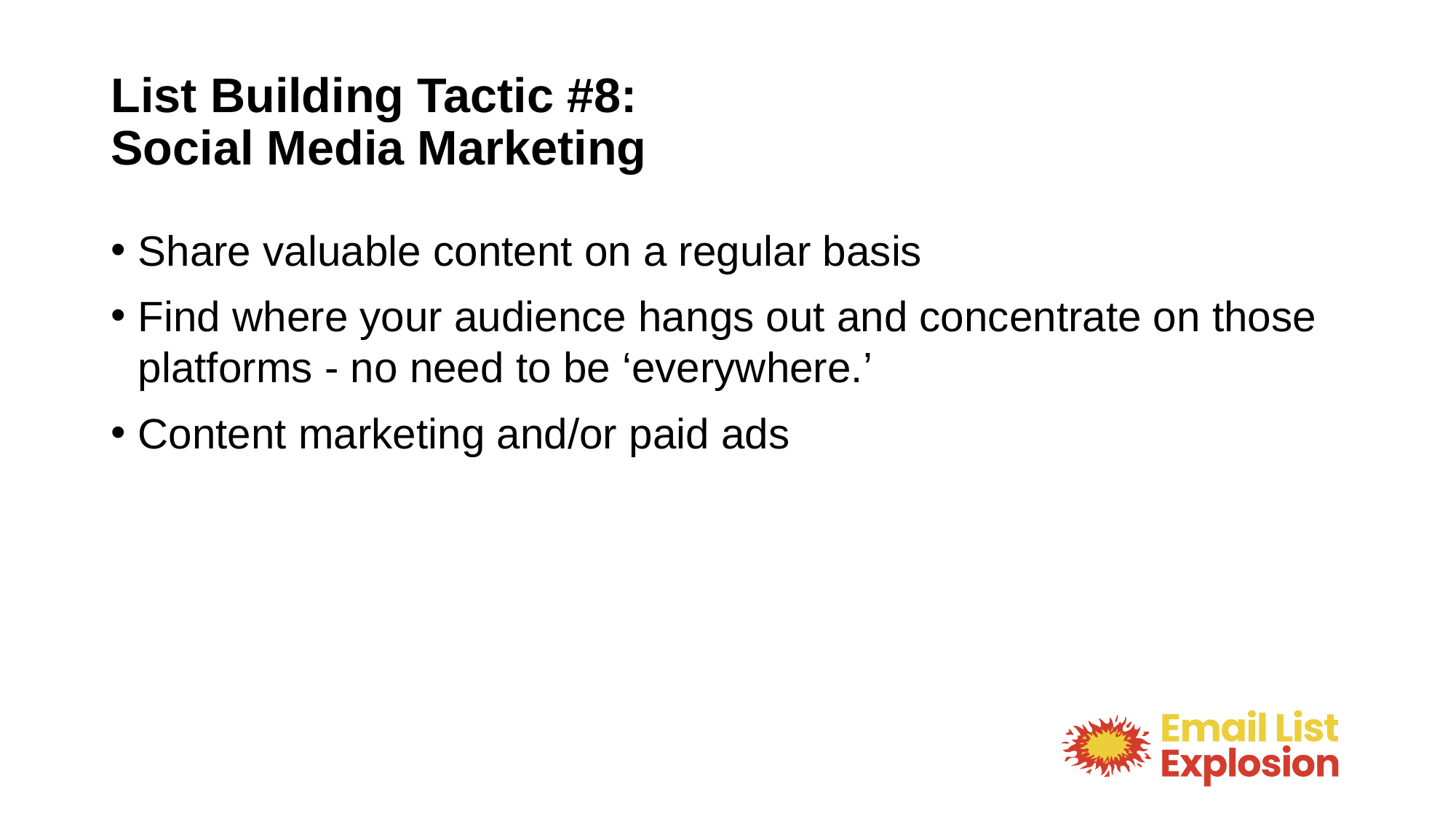

# List Building Tactic #8: Social Media Marketing
Share valuable content on a regular basis
Find where your audience hangs out and concentrate on those platforms - no need to be ‘everywhere.’
Content marketing and/or paid ads